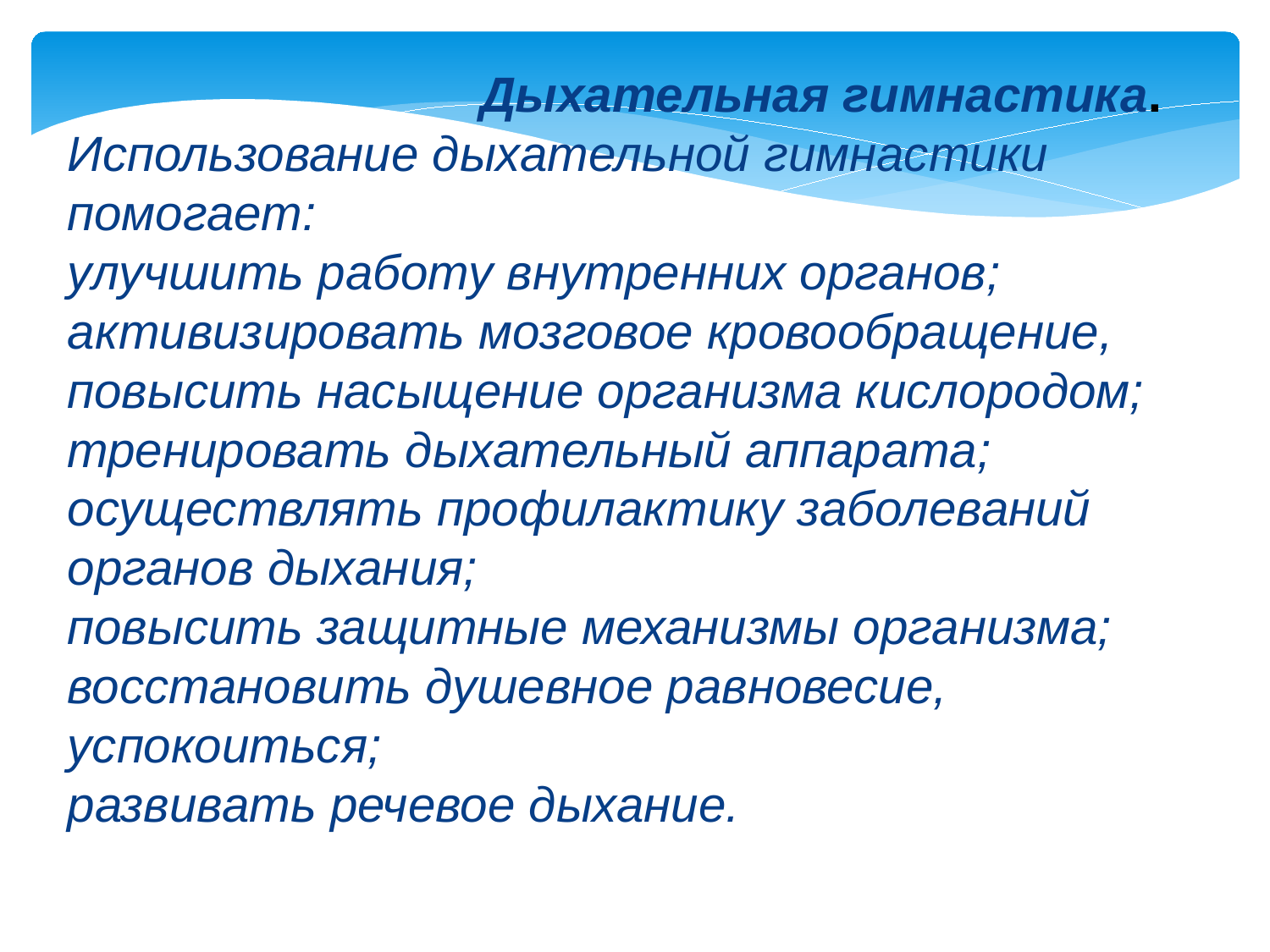

Дыхательная гимнастика.
Использование дыхательной гимнастики помогает:
улучшить работу внутренних органов;
активизировать мозговое кровообращение, повысить насыщение организма кислородом;
тренировать дыхательный аппарата;
осуществлять профилактику заболеваний органов дыхания;
повысить защитные механизмы организма;
восстановить душевное равновесие, успокоиться;
развивать речевое дыхание.